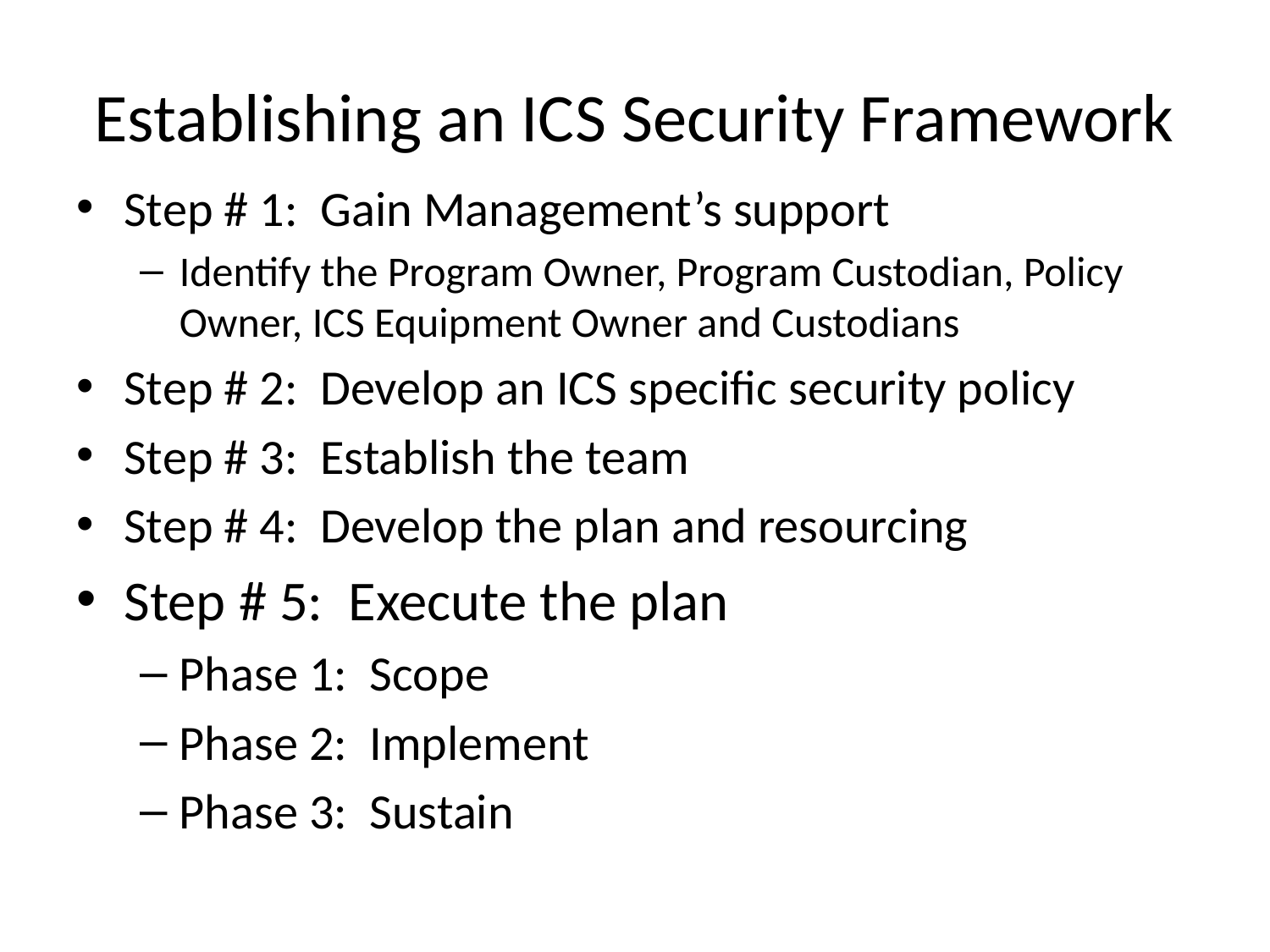

# Establishing an ICS Security Framework
Step # 1:  Gain Management’s support
Identify the Program Owner, Program Custodian, Policy Owner, ICS Equipment Owner and Custodians
Step # 2:  Develop an ICS specific security policy
Step # 3:  Establish the team
Step # 4:  Develop the plan and resourcing
Step # 5:  Execute the plan
Phase 1:  Scope
Phase 2:  Implement
Phase 3:  Sustain